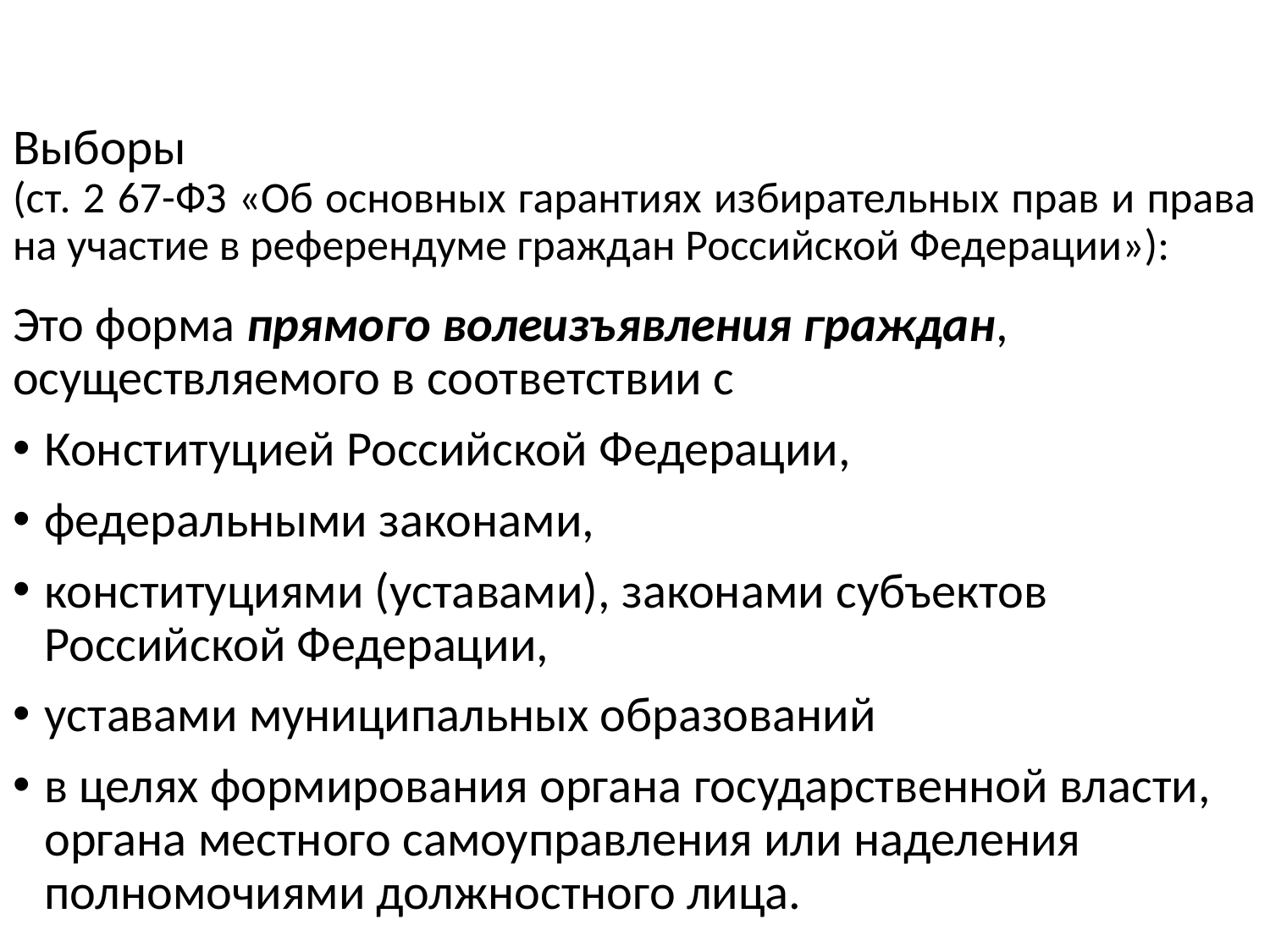

# Выборы (ст. 2 67-ФЗ «Об основных гарантиях избирательных прав и права на участие в референдуме граждан Российской Федерации»):
Это форма прямого волеизъявления граждан, осуществляемого в соответствии с
Конституцией Российской Федерации,
федеральными законами,
конституциями (уставами), законами субъектов Российской Федерации,
уставами муниципальных образований
в целях формирования органа государственной власти, органа местного самоуправления или наделения полномочиями должностного лица.